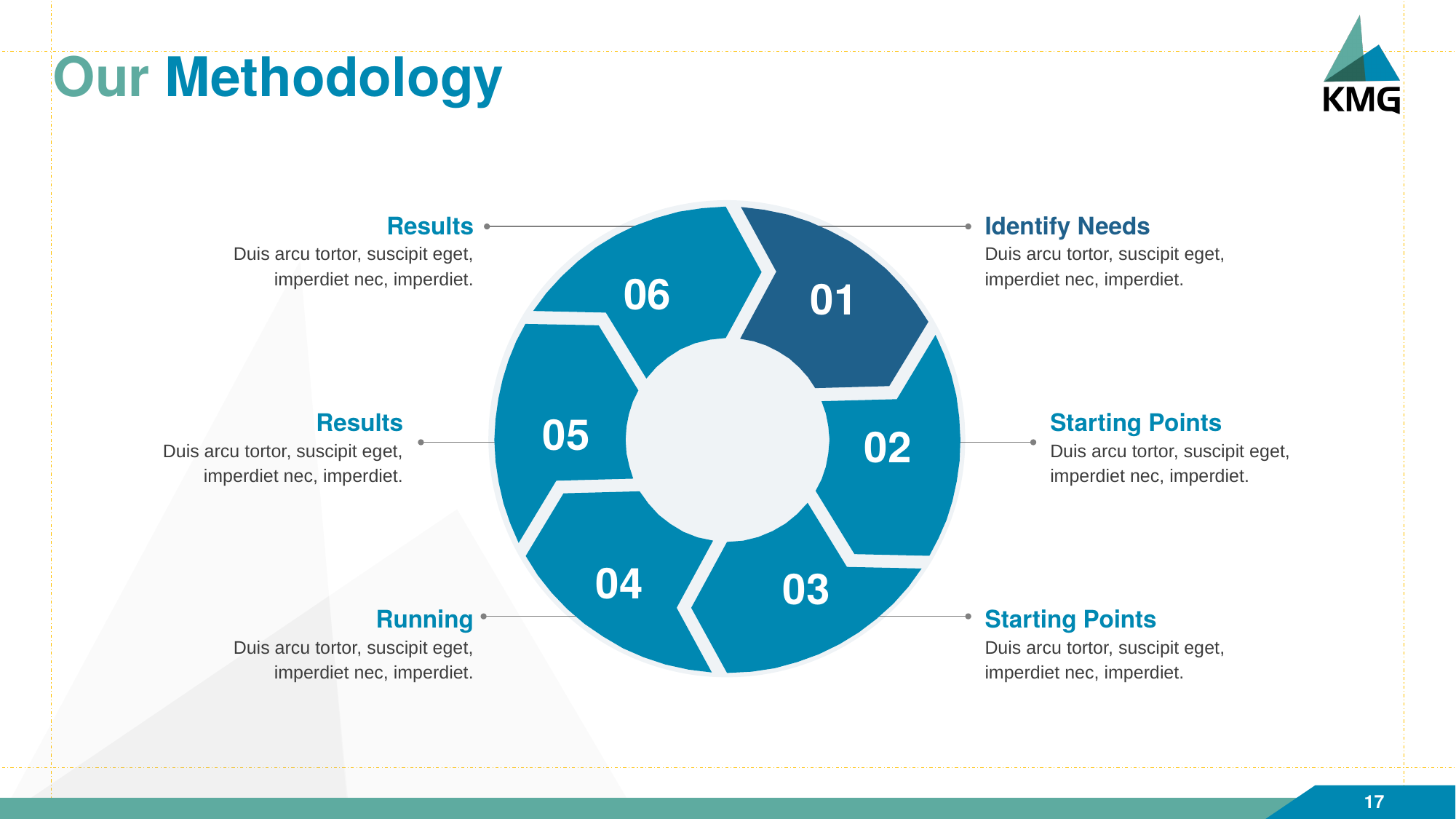

# Our Methodology
Results
Duis arcu tortor, suscipit eget, imperdiet nec, imperdiet.
Identify Needs
Duis arcu tortor, suscipit eget, imperdiet nec, imperdiet.

06
01
05
02
Results
Duis arcu tortor, suscipit eget, imperdiet nec, imperdiet.
Starting Points
Duis arcu tortor, suscipit eget, imperdiet nec, imperdiet.
04
03
Running
Duis arcu tortor, suscipit eget, imperdiet nec, imperdiet.
Starting Points
Duis arcu tortor, suscipit eget, imperdiet nec, imperdiet.